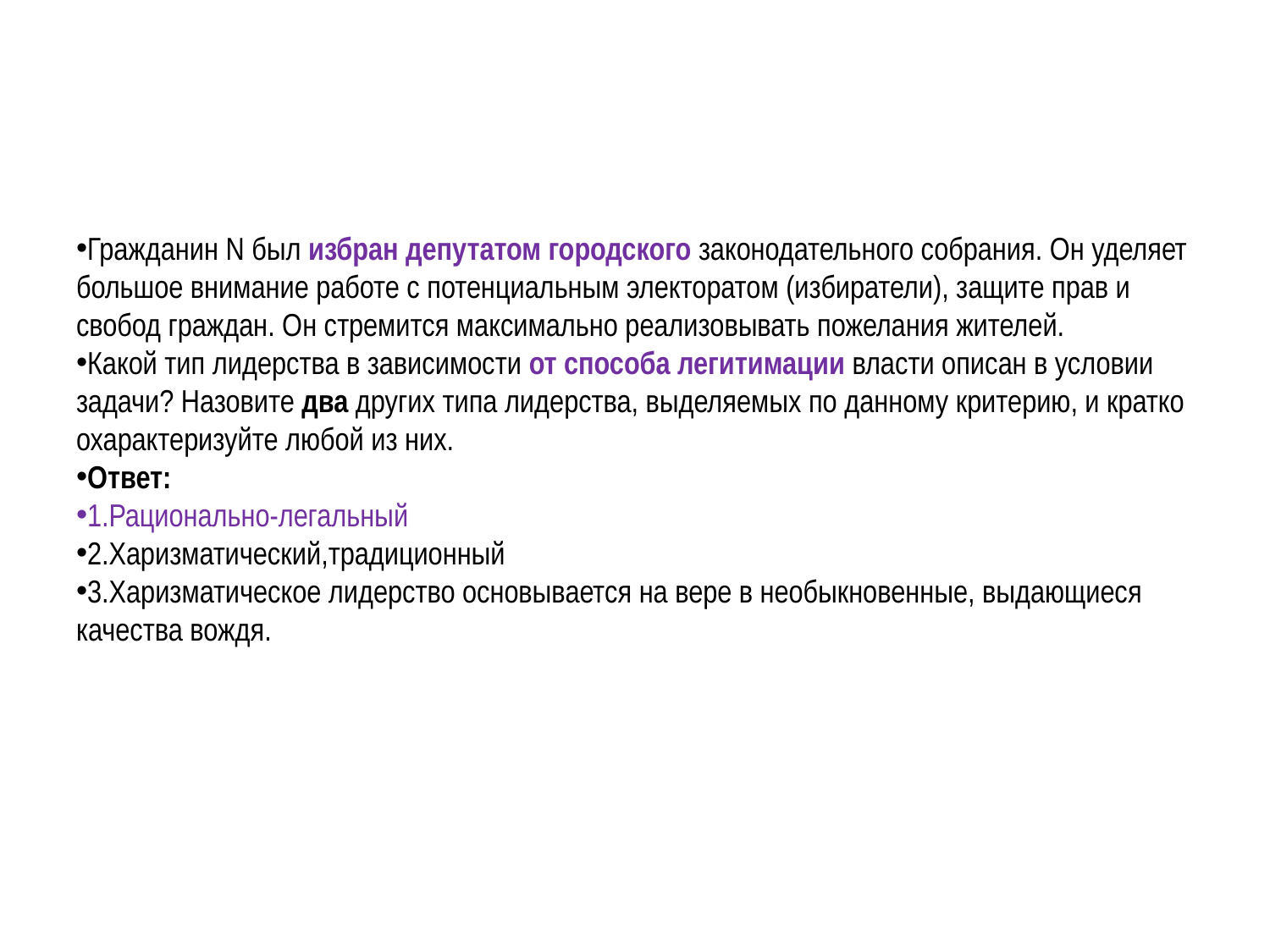

#
Гражданин N был избран депутатом городского законодательного собрания. Он уделяет большое внимание работе с потенциальным электоратом (избиратели), защите прав и свобод граждан. Он стремится максимально реализовывать пожелания жителей.
Какой тип лидерства в зависимости от способа легитимации власти описан в условии задачи? Назовите два других типа лидерства, выделяемых по данному критерию, и кратко охарактеризуйте любой из них.
Ответ:
1.Рационально-легальный
2.Харизматический,традиционный
3.Харизматическое лидерство основывается на вере в необыкновенные, выдающиеся качества вождя.